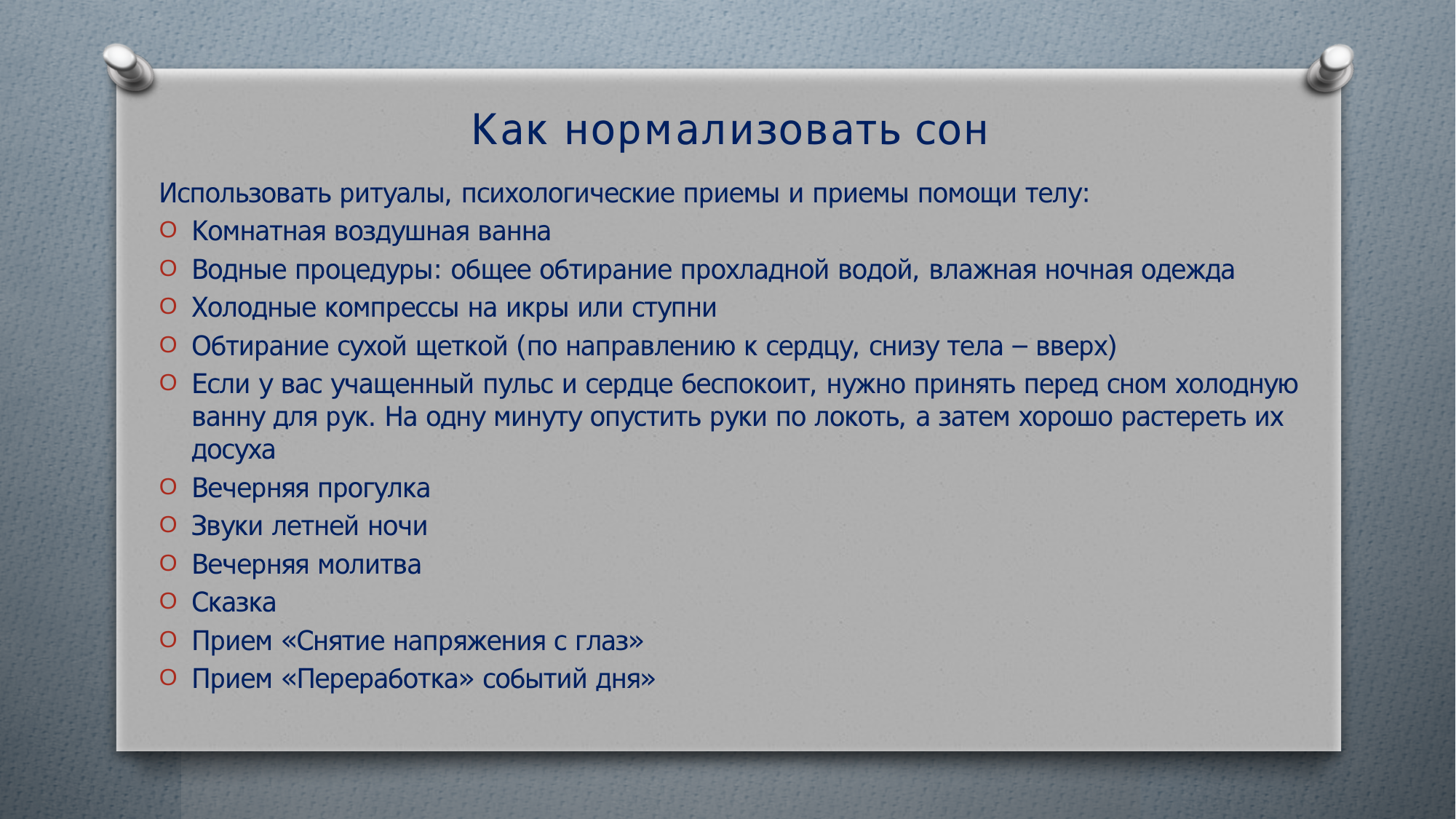

Как нормализовать сон

Использовать ритуалы, психологические приемы и приемы помощи телу:
Комнатная воздушная ванна
Водные процедуры: общее обтирание прохладной водой, влажная ночная одежда
Холодные компрессы на икры или ступни
Обтирание сухой щеткой (по направлению к сердцу, снизу тела – вверх)
Если у вас учащенный пульс и сердце беспокоит, нужно принять перед сном холодную ванну для рук. На одну минуту опустить руки по локоть, а затем хорошо растереть их досуха
Вечерняя прогулка
Звуки летней ночи
Вечерняя молитва
Сказка
Прием «Снятие напряжения с глаз»
Прием «Переработка» событий дня»